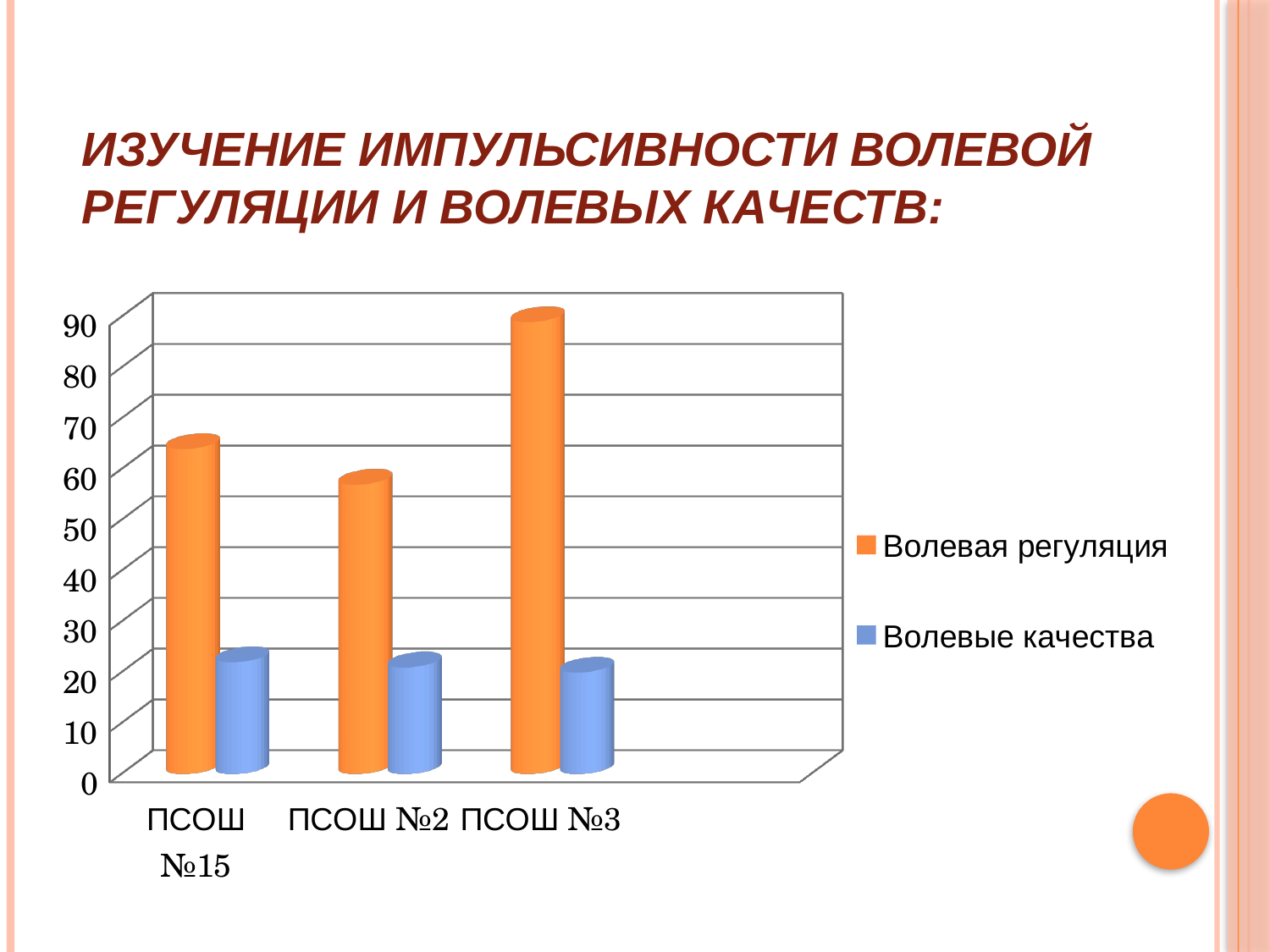

# Изучение импульсивности волевой регуляции и волевых качеств:

[unsupported chart]